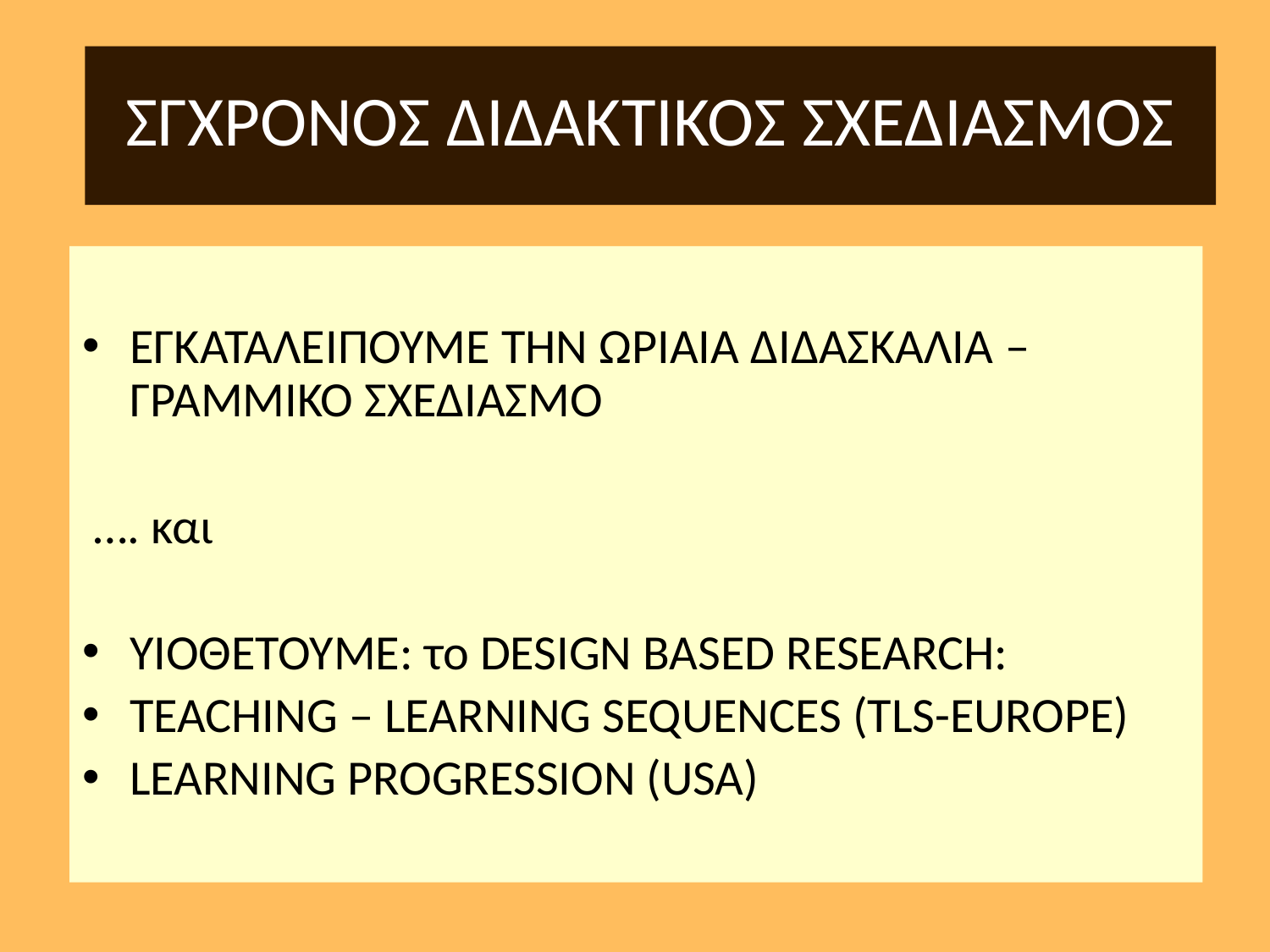

# ΣΓΧΡΟΝΟΣ ΔΙΔΑΚΤΙΚΟΣ ΣΧΕΔΙΑΣΜΟΣ

ΕΓΚΑΤΑΛΕΙΠΟΥΜΕ ΤΗΝ ΩΡΙΑΙΑ ΔΙΔΑΣΚΑΛΙΑ – ΓΡΑΜΜΙΚΟ ΣΧΕΔΙΑΣΜΟ

 …. και

ΥΙΟΘΕΤΟΥΜΕ: το DESIGN BASED RESEARCH:
TEACHING – LEARNING SEQUENCES (TLS-EUROPE)
LEARNING PROGRESSION (USA)